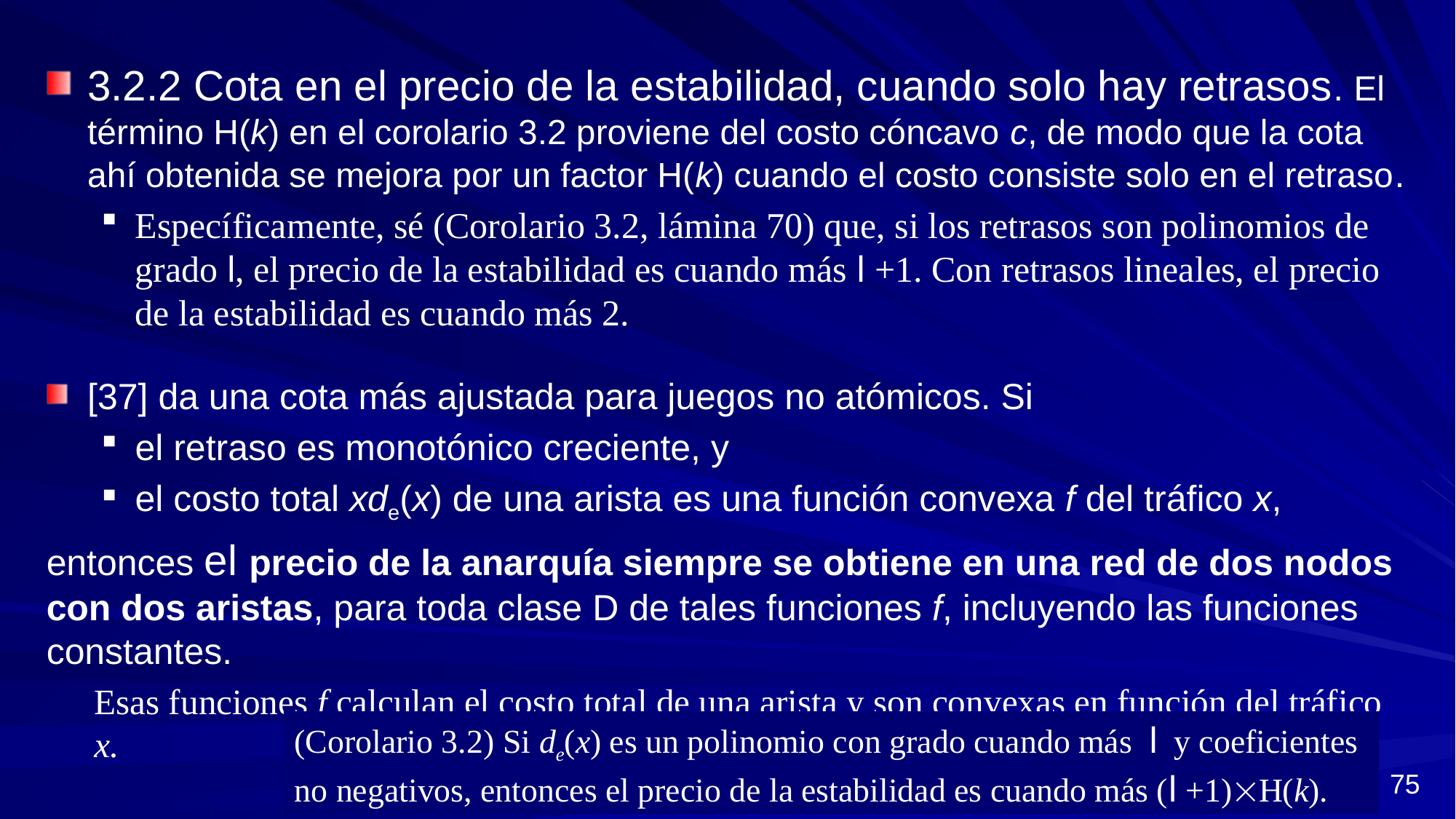

3.2.2 Cota en el precio de la estabilidad, cuando solo hay retrasos. El término H(k) en el corolario 3.2 proviene del costo cóncavo c, de modo que la cota ahí obtenida se mejora por un factor H(k) cuando el costo consiste solo en el retraso.
Específicamente, sé (Corolario 3.2, lámina 70) que, si los retrasos son polinomios de grado l, el precio de la estabilidad es cuando más l +1. Con retrasos lineales, el precio de la estabilidad es cuando más 2.

[37] da una cota más ajustada para juegos no atómicos. Si
el retraso es monotónico creciente, y
el costo total xde(x) de una arista es una función convexa f del tráfico x,
entonces el precio de la anarquía siempre se obtiene en una red de dos nodos con dos aristas, para toda clase D de tales funciones f, incluyendo las funciones constantes.
Esas funciones f calculan el costo total de una arista y son convexas en función del tráfico x.

(Corolario 3.2) Si de(x) es un polinomio con grado cuando más  l  y coeficientes no negativos, entonces el precio de la estabilidad es cuando más (l +1)×H(k).
75